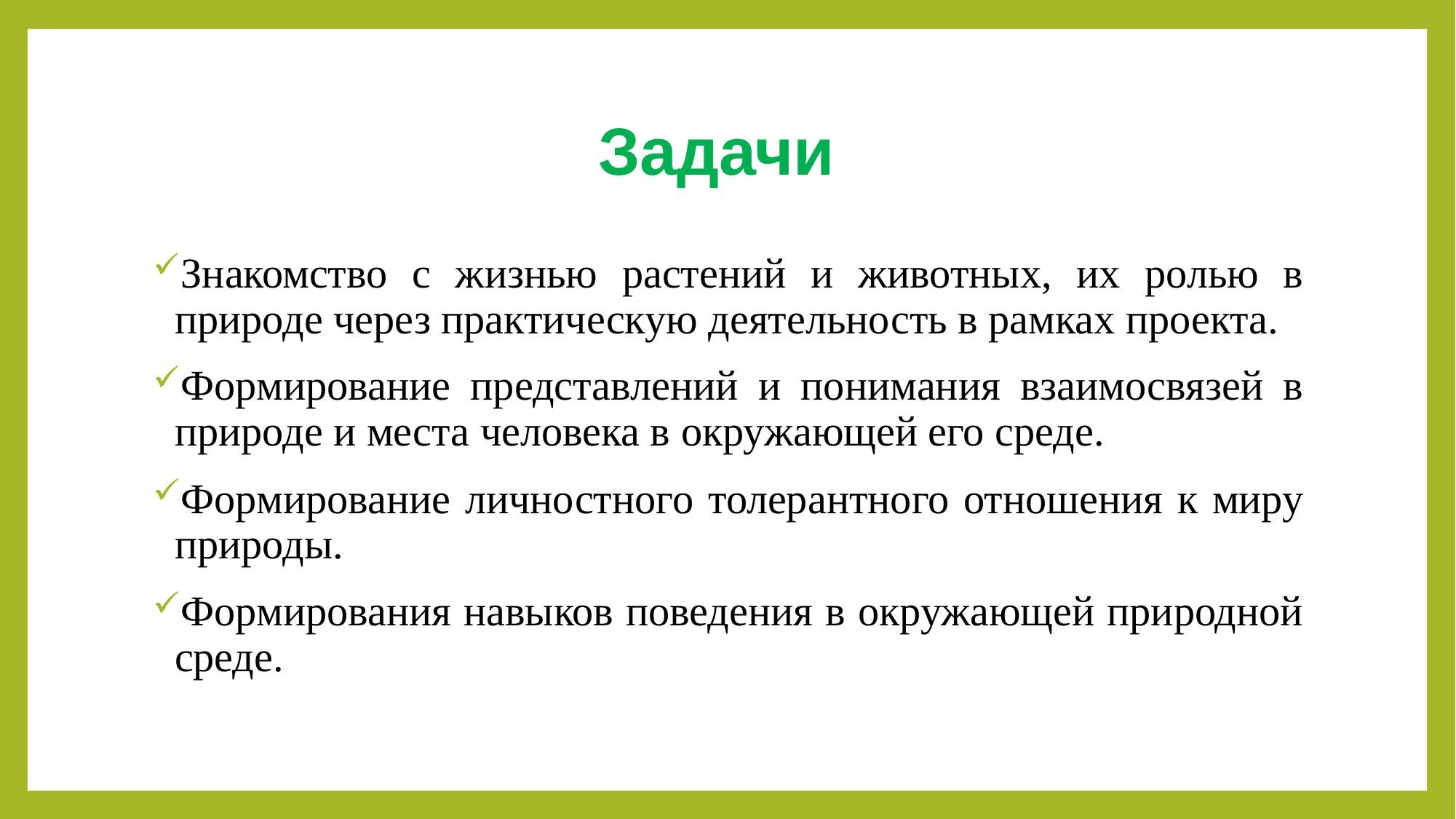

# Задачи
Знакомство с жизнью растений и животных, их ролью в природе через практическую деятельность в рамках проекта.
Формирование представлений и понимания взаимосвязей в природе и места человека в окружающей его среде.
Формирование личностного толерантного отношения к миру природы.
Формирования навыков поведения в окружающей природной среде.